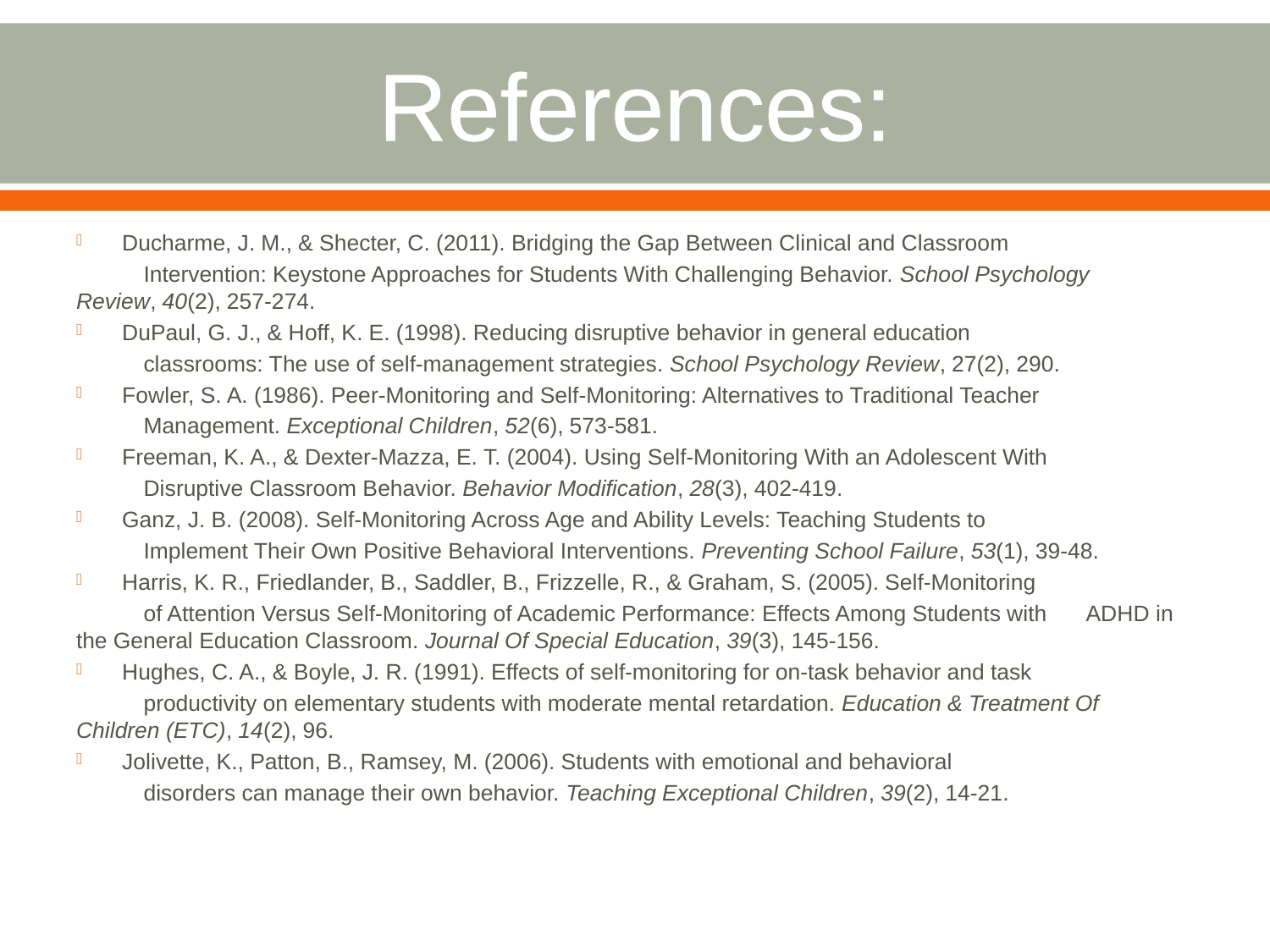

# References:
Ducharme, J. M., & Shecter, C. (2011). Bridging the Gap Between Clinical and Classroom
	Intervention: Keystone Approaches for Students With Challenging Behavior. School Psychology 	Review, 40(2), 257-274.
DuPaul, G. J., & Hoff, K. E. (1998). Reducing disruptive behavior in general education
	classrooms: The use of self-management strategies. School Psychology Review, 27(2), 290.
Fowler, S. A. (1986). Peer-Monitoring and Self-Monitoring: Alternatives to Traditional Teacher
	Management. Exceptional Children, 52(6), 573-581.
Freeman, K. A., & Dexter-Mazza, E. T. (2004). Using Self-Monitoring With an Adolescent With
	Disruptive Classroom Behavior. Behavior Modification, 28(3), 402-419.
Ganz, J. B. (2008). Self-Monitoring Across Age and Ability Levels: Teaching Students to
	Implement Their Own Positive Behavioral Interventions. Preventing School Failure, 53(1), 39-48.
Harris, K. R., Friedlander, B., Saddler, B., Frizzelle, R., & Graham, S. (2005). Self-Monitoring
	of Attention Versus Self-Monitoring of Academic Performance: Effects Among Students with 	ADHD in the General Education Classroom. Journal Of Special Education, 39(3), 145-156.
Hughes, C. A., & Boyle, J. R. (1991). Effects of self-monitoring for on-task behavior and task
	productivity on elementary students with moderate mental retardation. Education & Treatment Of 	Children (ETC), 14(2), 96.
Jolivette, K., Patton, B., Ramsey, M. (2006). Students with emotional and behavioral
	disorders can manage their own behavior. Teaching Exceptional Children, 39(2), 14-21.